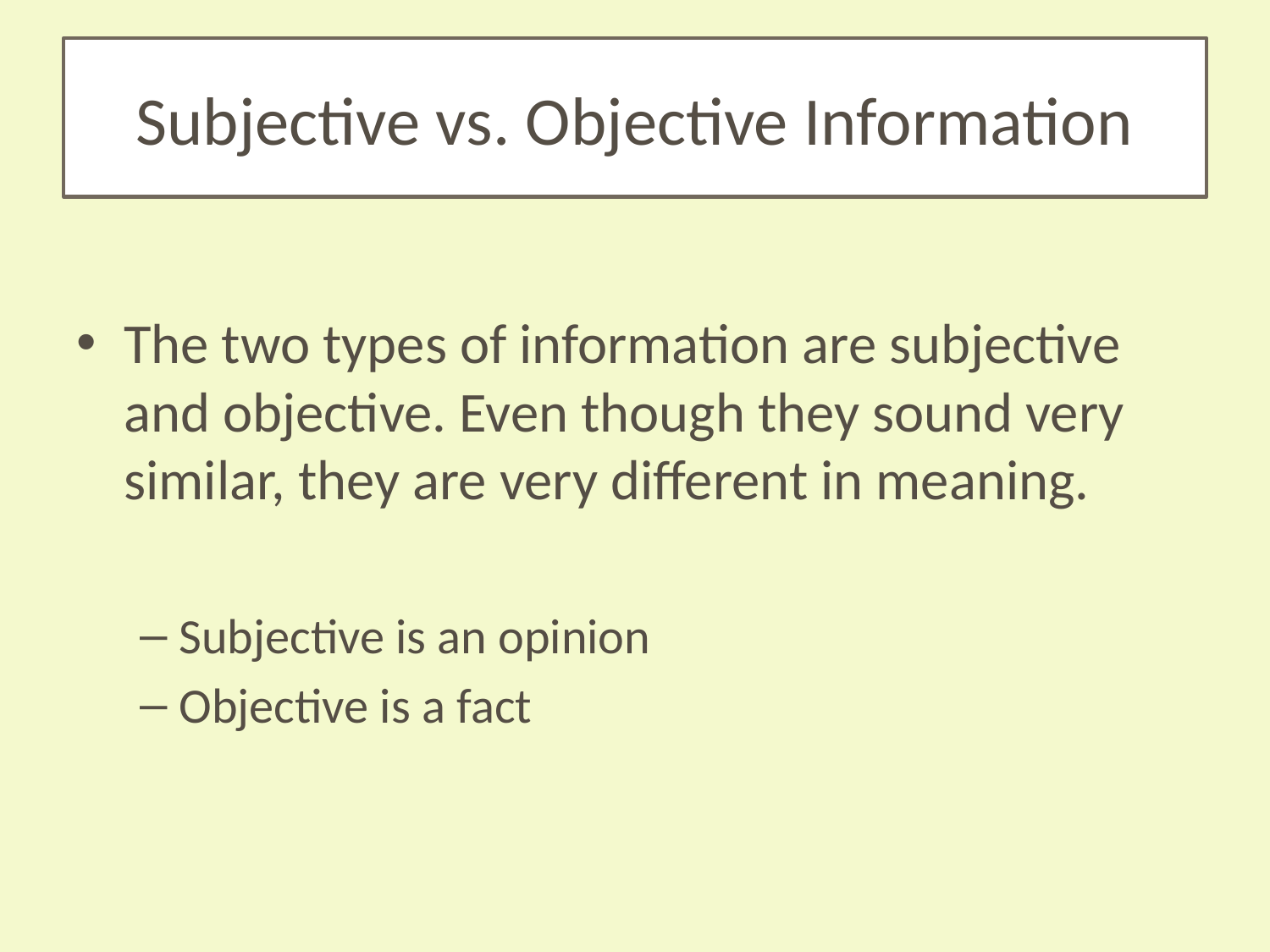

# Subjective vs. Objective Information

The two types of information are subjective and objective. Even though they sound very similar, they are very different in meaning.

Subjective is an opinion
Objective is a fact